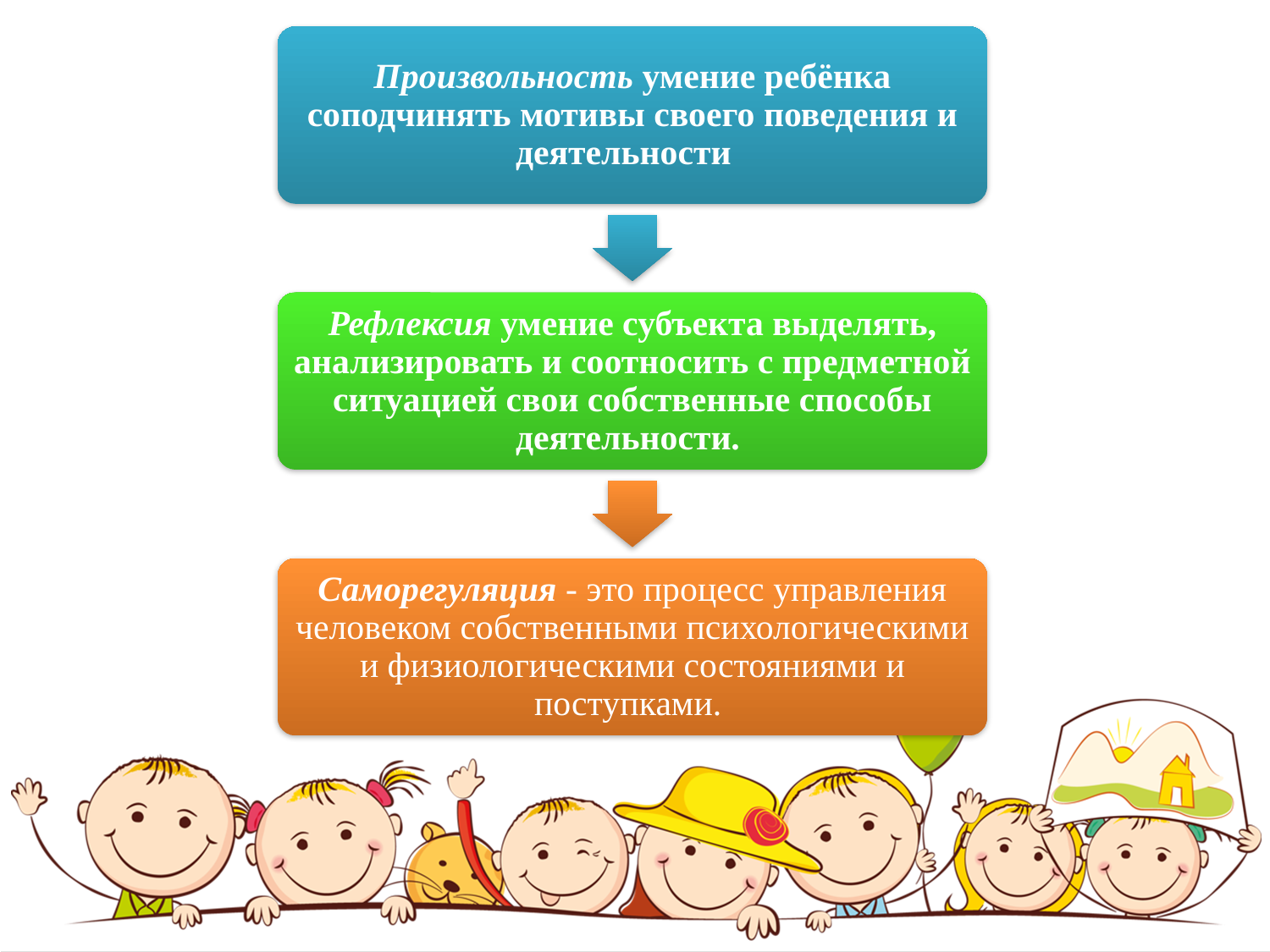

Произвольность умение ребёнка соподчинять мотивы своего поведения и деятельности

Рефлексия умение субъекта выделять, анализировать и соотносить с предметной ситуацией свои собственные способы деятельности.

Саморегуляция - это процесс управления человеком собственными психологическими и физиологическими состояниями и поступками.